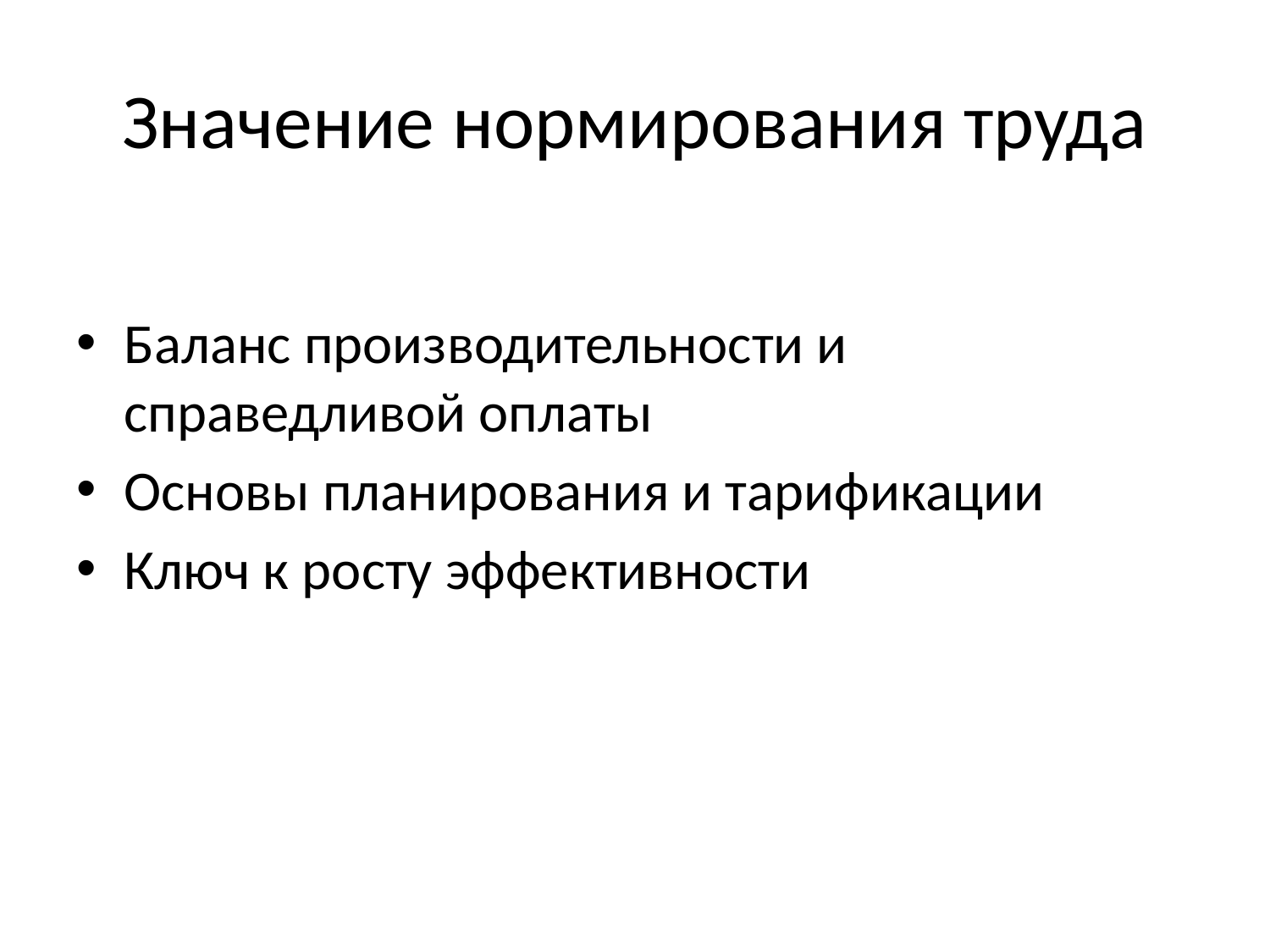

# Значение нормирования труда

Баланс производительности и справедливой оплаты
Основы планирования и тарификации
Ключ к росту эффективности